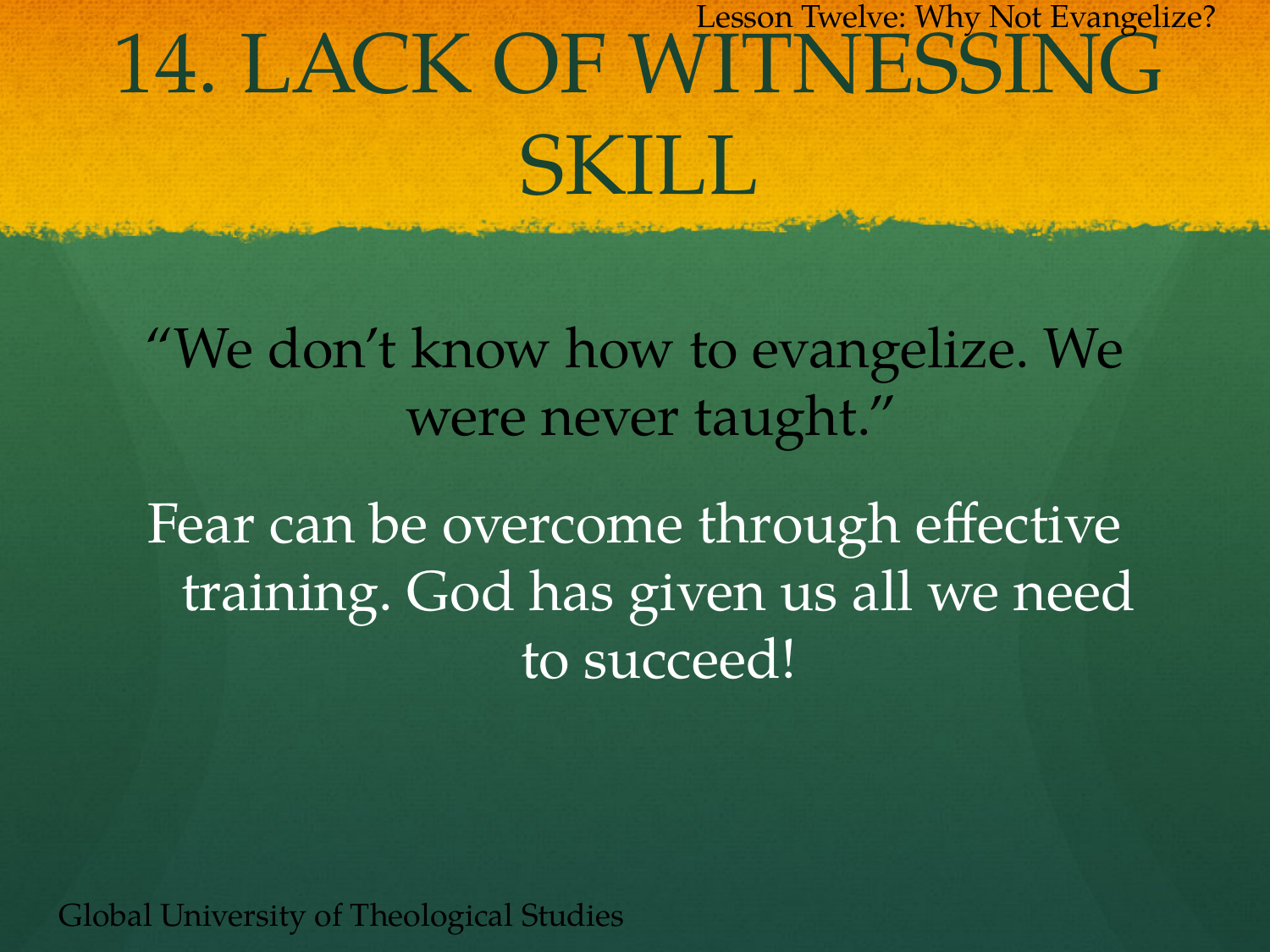

Lesson Twelve: Why Not Evangelize?

# 14. Lack of Witnessing Skill
“We don’t know how to evangelize. We were never taught.”
Fear can be overcome through effective training. God has given us all we need to succeed!
Global University of Theological Studies